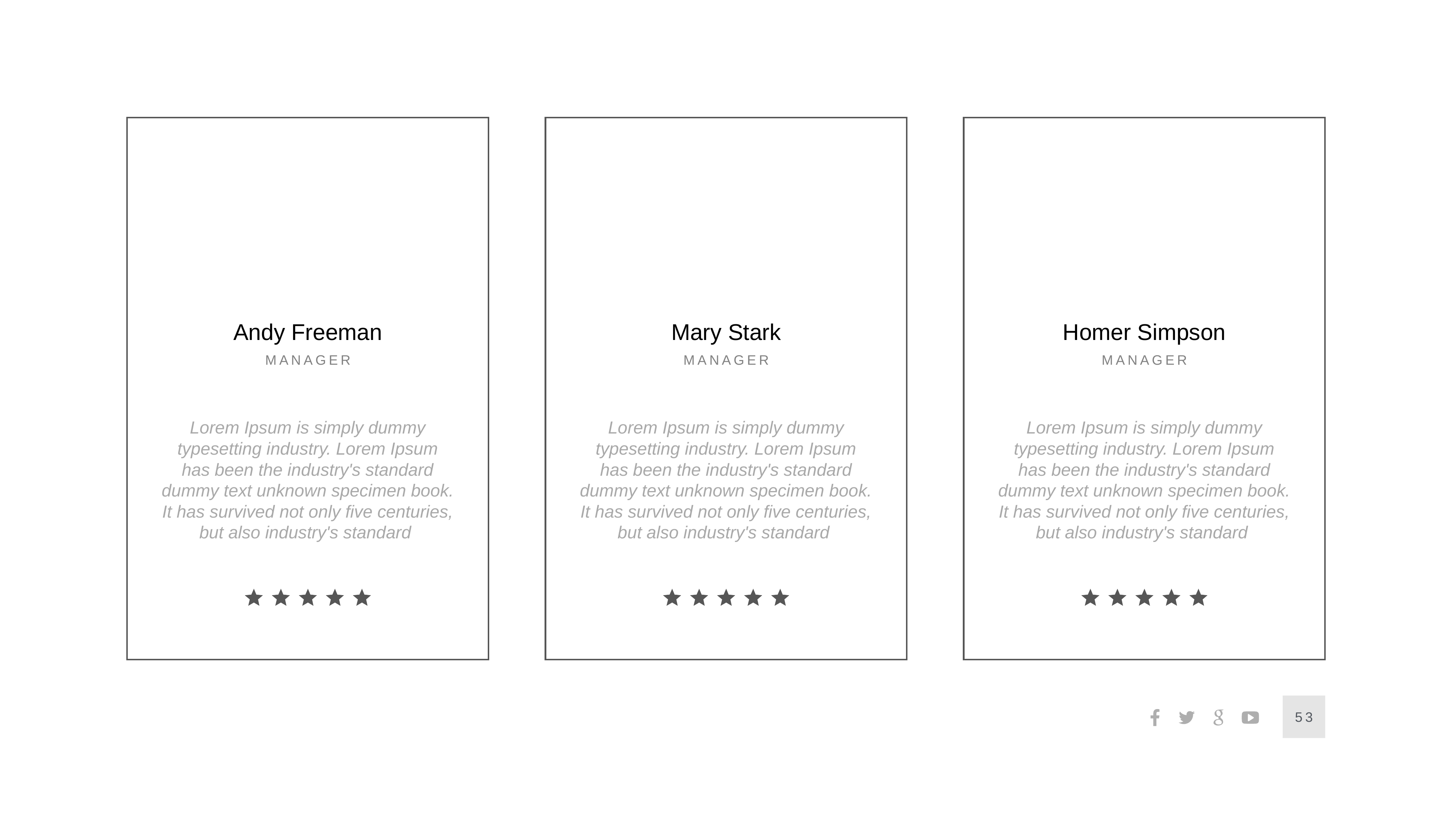

Andy Freeman
Manager
Lorem Ipsum is simply dummy typesetting industry. Lorem Ipsum has been the industry's standard dummy text unknown specimen book. It has survived not only five centuries, but also industry's standard

Mary Stark
Manager
Lorem Ipsum is simply dummy typesetting industry. Lorem Ipsum has been the industry's standard dummy text unknown specimen book. It has survived not only five centuries, but also industry's standard

Homer Simpson
Manager
Lorem Ipsum is simply dummy typesetting industry. Lorem Ipsum has been the industry's standard dummy text unknown specimen book. It has survived not only five centuries, but also industry's standard

53